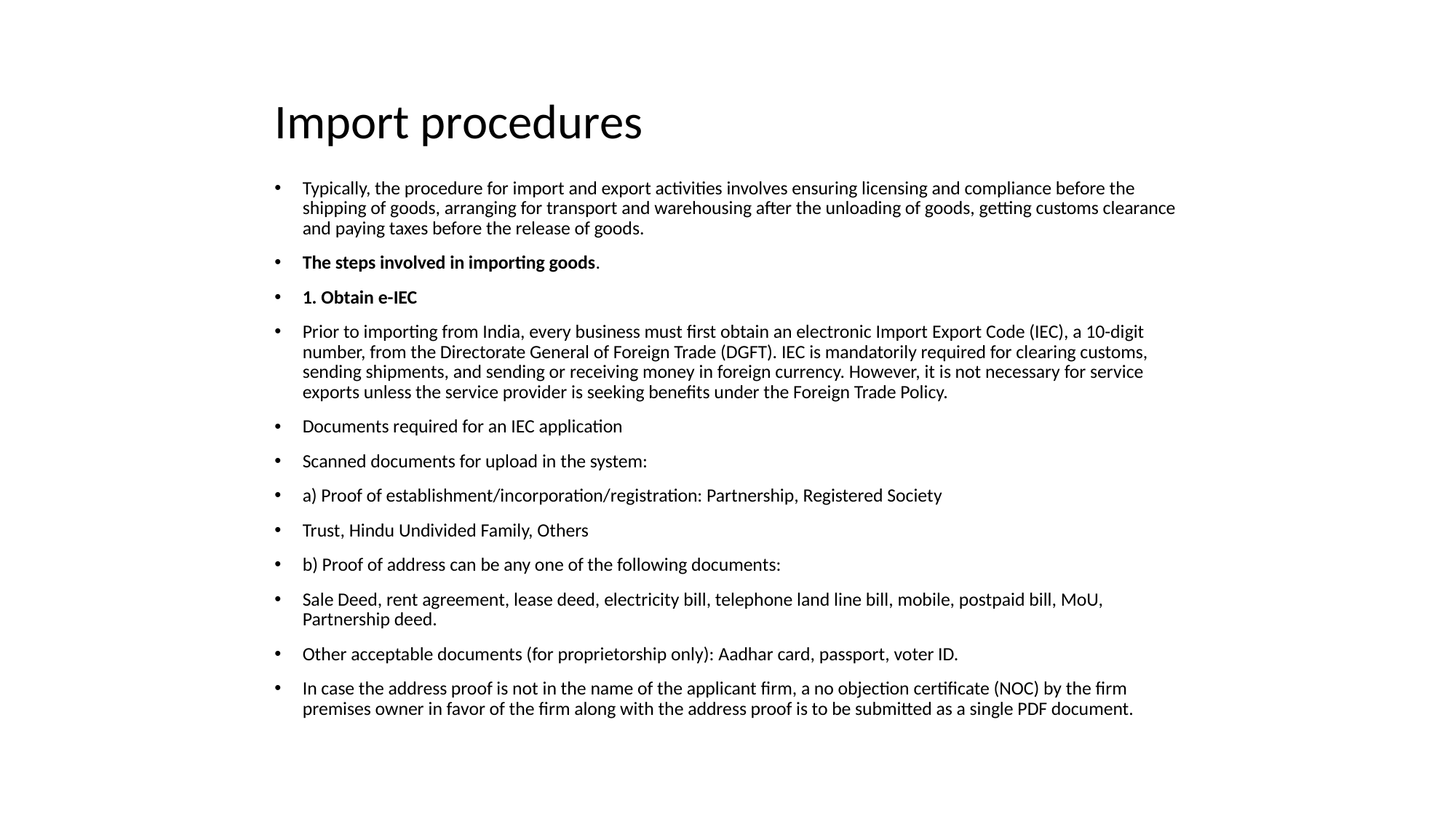

# Import procedures
Typically, the procedure for import and export activities involves ensuring licensing and compliance before the shipping of goods, arranging for transport and warehousing after the unloading of goods, getting customs clearance and paying taxes before the release of goods.
The steps involved in importing goods.
1. Obtain e-IEC
Prior to importing from India, every business must first obtain an electronic Import Export Code (IEC), a 10-digit number, from the Directorate General of Foreign Trade (DGFT). IEC is mandatorily required for clearing customs, sending shipments, and sending or receiving money in foreign currency. However, it is not necessary for service exports unless the service provider is seeking benefits under the Foreign Trade Policy.
Documents required for an IEC application
Scanned documents for upload in the system:
a) Proof of establishment/incorporation/registration: Partnership, Registered Society
Trust, Hindu Undivided Family, Others
b) Proof of address can be any one of the following documents:
Sale Deed, rent agreement, lease deed, electricity bill, telephone land line bill, mobile, postpaid bill, MoU, Partnership deed.
Other acceptable documents (for proprietorship only): Aadhar card, passport, voter ID.
In case the address proof is not in the name of the applicant firm, a no objection certificate (NOC) by the firm premises owner in favor of the firm along with the address proof is to be submitted as a single PDF document.